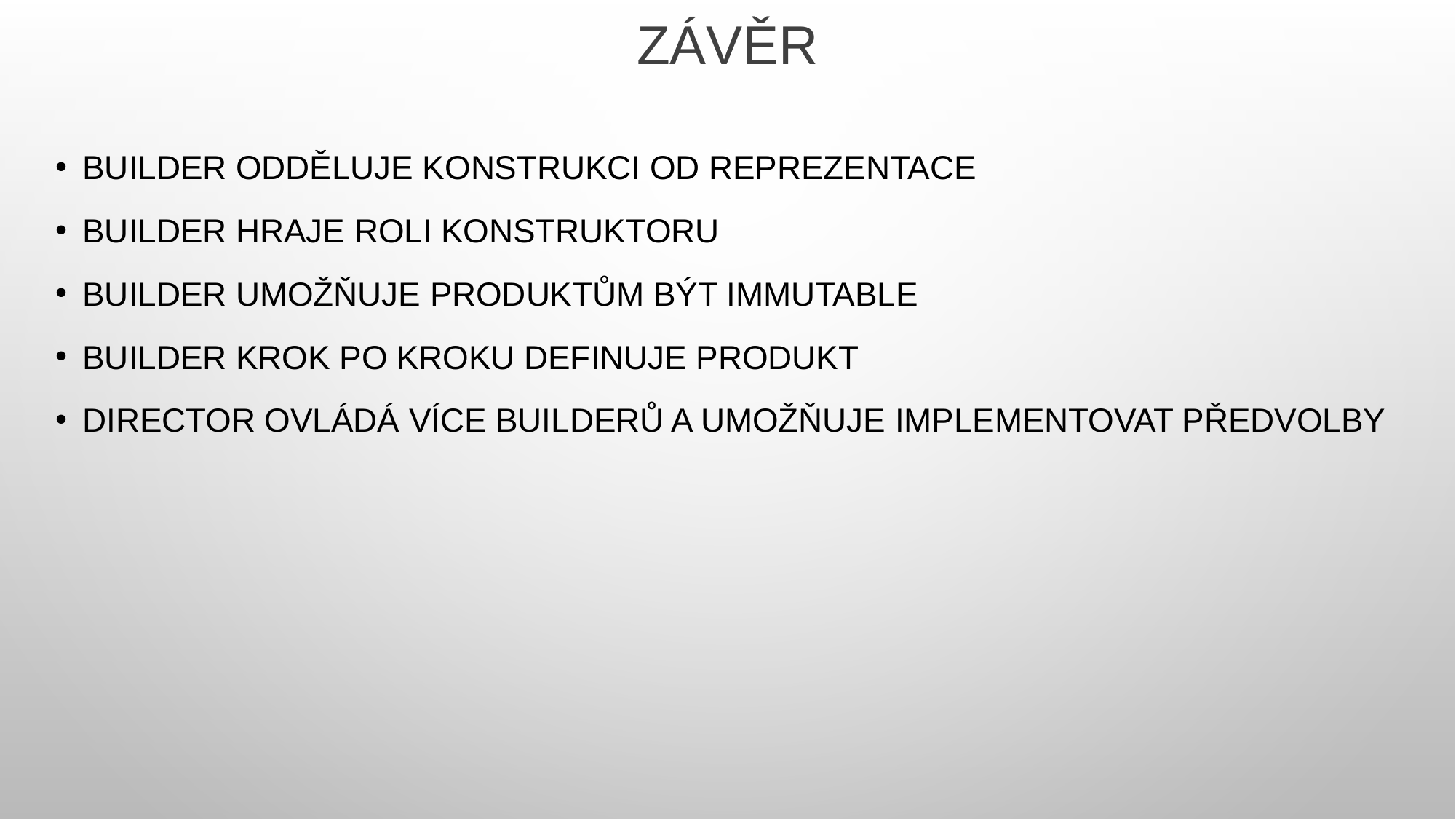

# Závěr
Builder odděluje konstrukci od reprezentace
Builder hraje roli konstruktoru
Builder umožňuje produktům být immutable
Builder krok po kroku definuje produkt
Director ovládá více Builderů a umožňuje implementovat předvolby